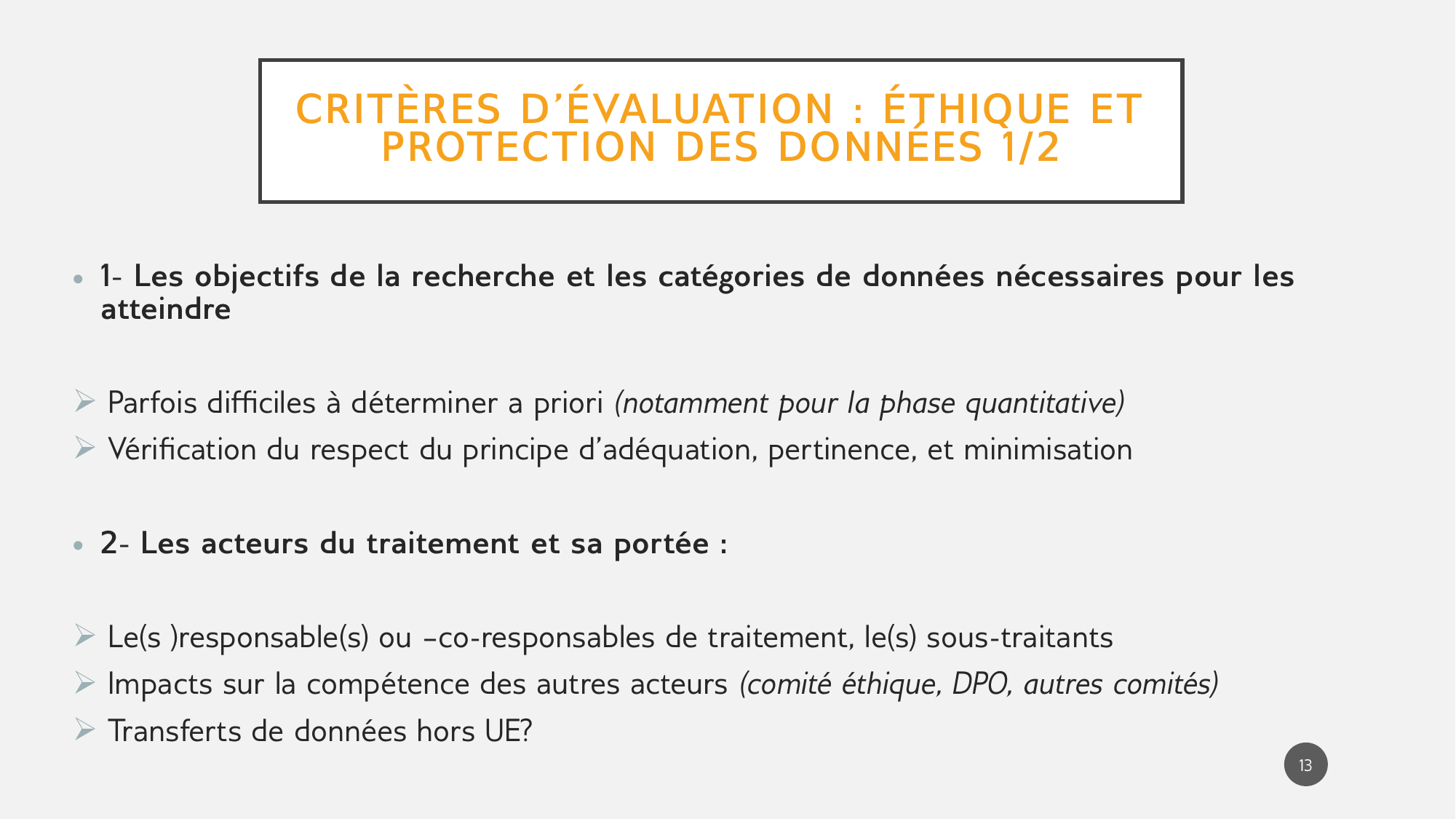

# CRITÈRES D’ÉVALUATION : ÉTHIQUE ET PROTECTION DES DONNÉES 1/2
1- Les objectifs de la recherche et les catégories de données nécessaires pour les atteindre

Parfois difficiles à déterminer a priori (notamment pour la phase quantitative)
Vérification du respect du principe d’adéquation, pertinence, et minimisation

2- Les acteurs du traitement et sa portée :

Le(s )responsable(s) ou –co-responsables de traitement, le(s) sous-traitants
Impacts sur la compétence des autres acteurs (comité éthique, DPO, autres comités)
Transferts de données hors UE?

13